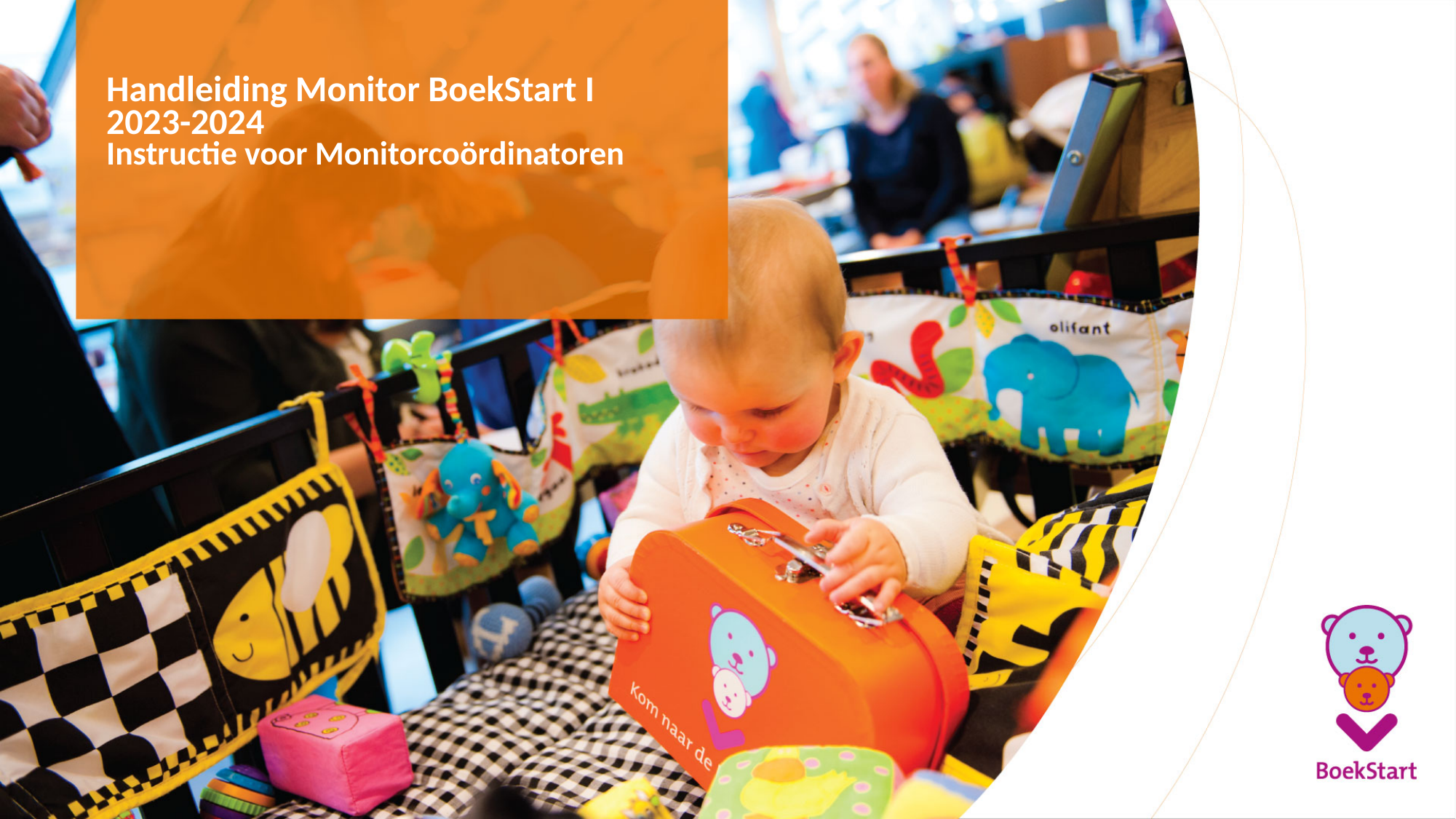

# Handleiding Monitor BoekStart I 2023-2024 Instructie voor Monitorcoördinatoren